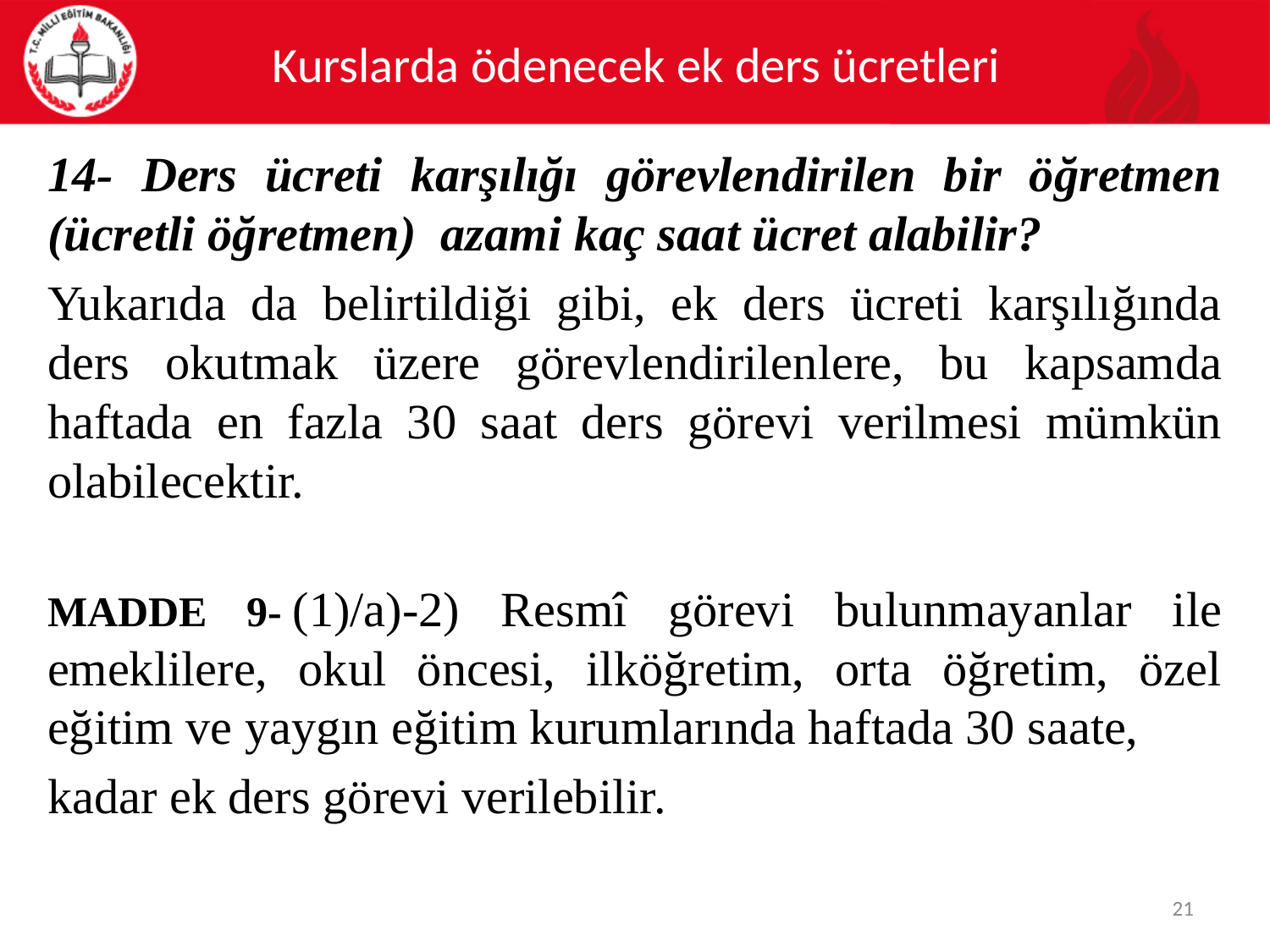

# Kurslarda ödenecek ek ders ücretleri
14- Ders ücreti karşılığı görevlendirilen bir öğretmen (ücretli öğretmen)  azami kaç saat ücret alabilir?
Yukarıda da belirtildiği gibi, ek ders ücreti karşılığında ders okutmak üzere görevlendirilenlere, bu kapsamda haftada en fazla 30 saat ders görevi verilmesi mümkün olabilecektir.

MADDE 9- (1)/a)-2) Resmî görevi bulunmayanlar ile emeklilere, okul öncesi, ilköğretim, orta öğretim, özel eğitim ve yaygın eğitim kurumlarında haftada 30 saate,
kadar ek ders görevi verilebilir.

21